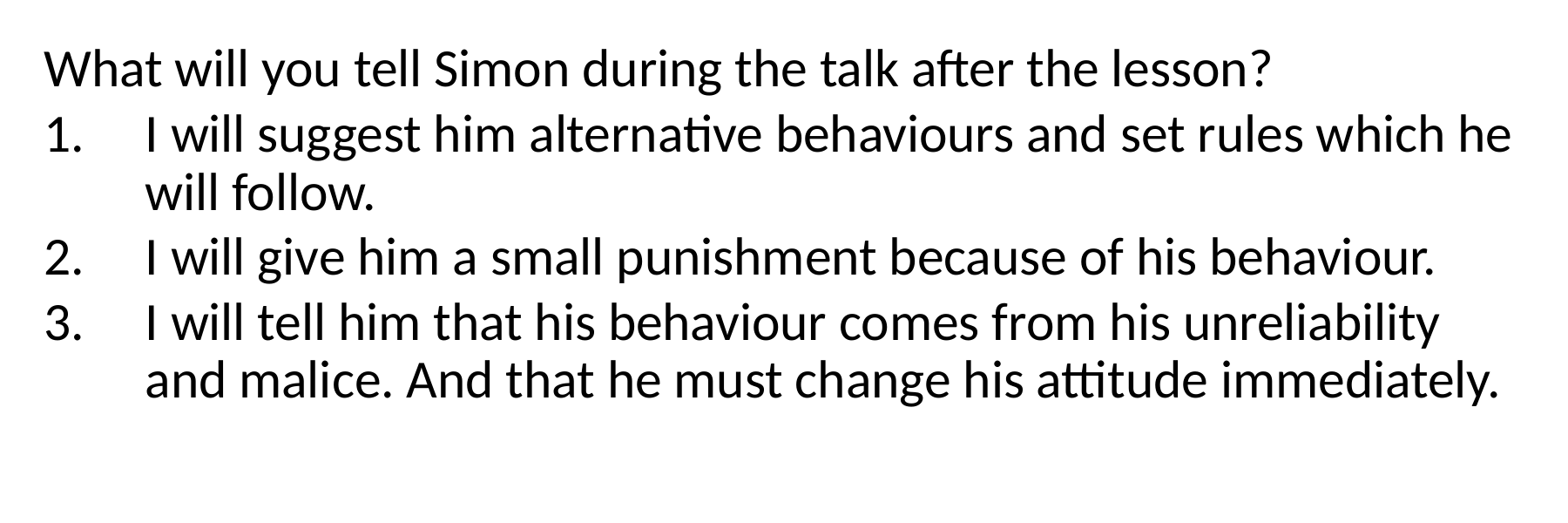

What will you tell Simon during the talk after the lesson?
I will suggest him alternative behaviours and set rules which he will follow.
I will give him a small punishment because of his behaviour.
I will tell him that his behaviour comes from his unreliability and malice. And that he must change his attitude immediately.